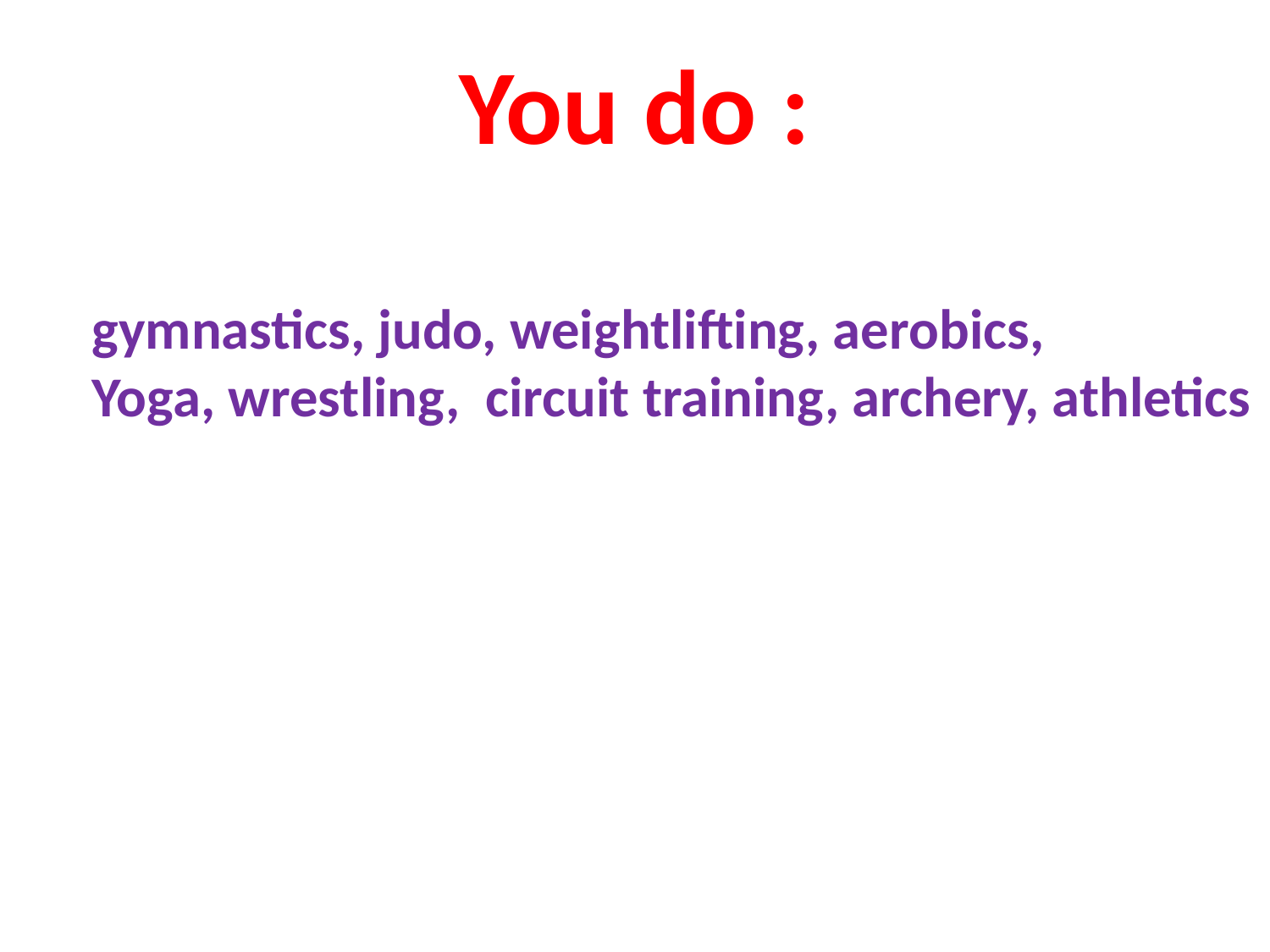

# You do :
gymnastics, judo, weightlifting, aerobics,
Yoga, wrestling,  circuit training, archery, athletics